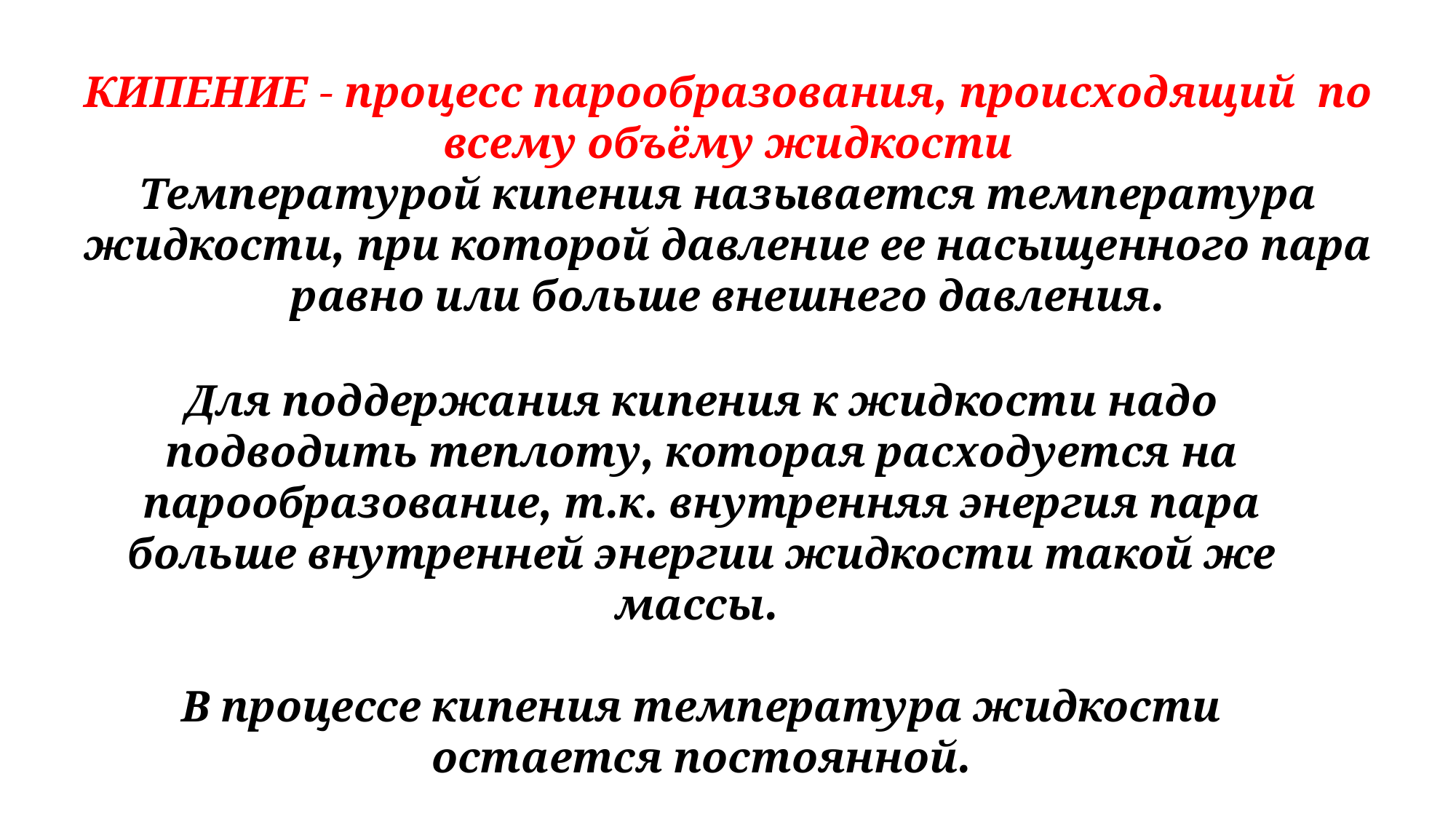

КИПЕНИЕ - процесс парообразования, происходящий  по всему объёму жидкости
Температурой кипения называется температура жидкости, при которой давление ее насыщенного пара равно или больше внешнего давления.
Для поддержания кипения к жидкости надо подводить теплоту, которая расходуется на парообразование, т.к. внутренняя энергия пара больше внутренней энергии жидкости такой же массы.

В процессе кипения температура жидкости остается постоянной.